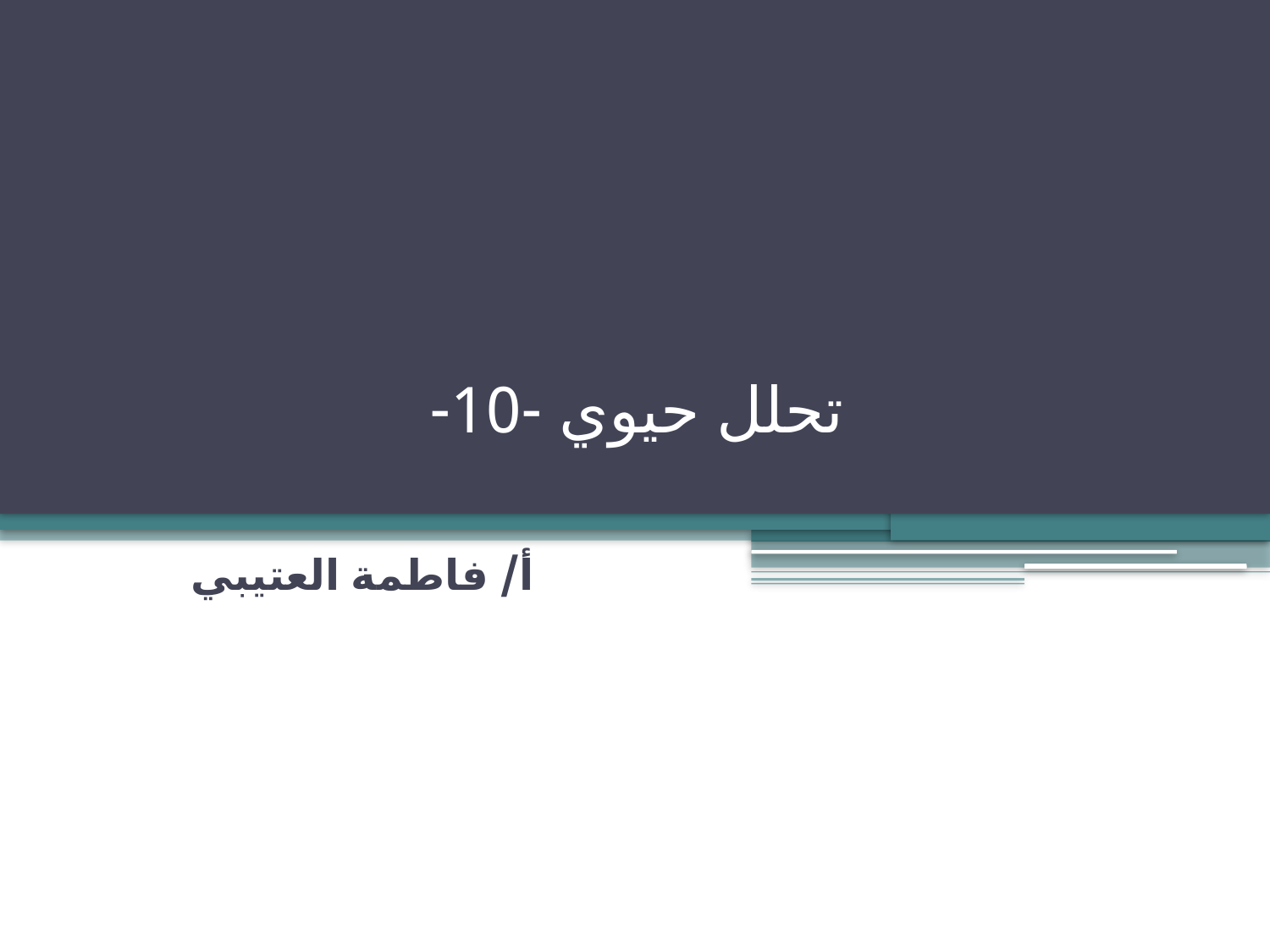

# تحلل حيوي -10-
أ/ فاطمة العتيبي